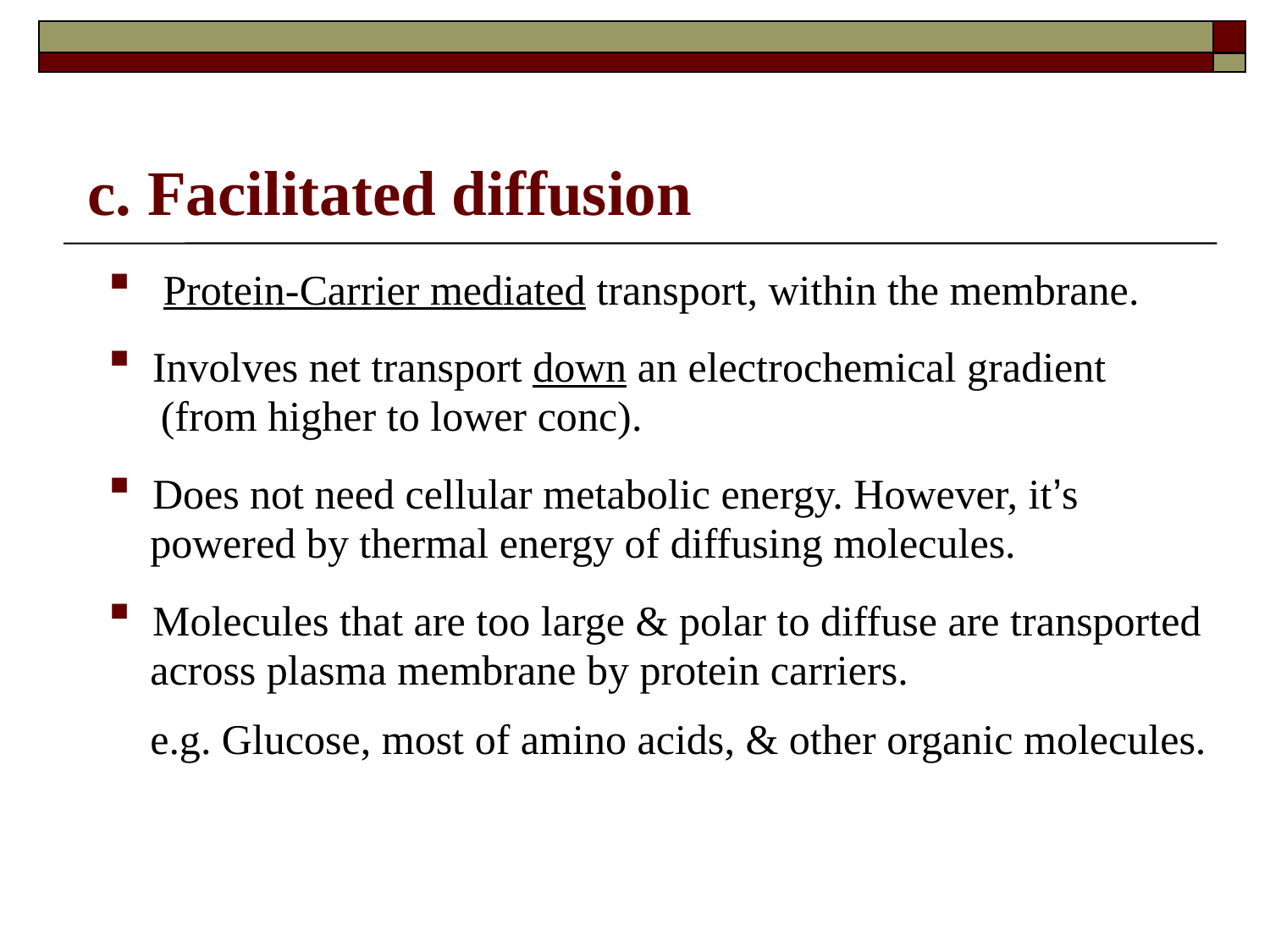

# c. Facilitated diffusion
   Protein-Carrier mediated transport, within the membrane.

  Involves net transport down an electrochemical gradient
     (from higher to lower conc).

  Does not need cellular metabolic energy. However, it’s
    powered by thermal energy of diffusing molecules.

  Molecules that are too large & polar to diffuse are transported
    across plasma membrane by protein carriers.

    e.g. Glucose, most of amino acids, & other organic molecules.